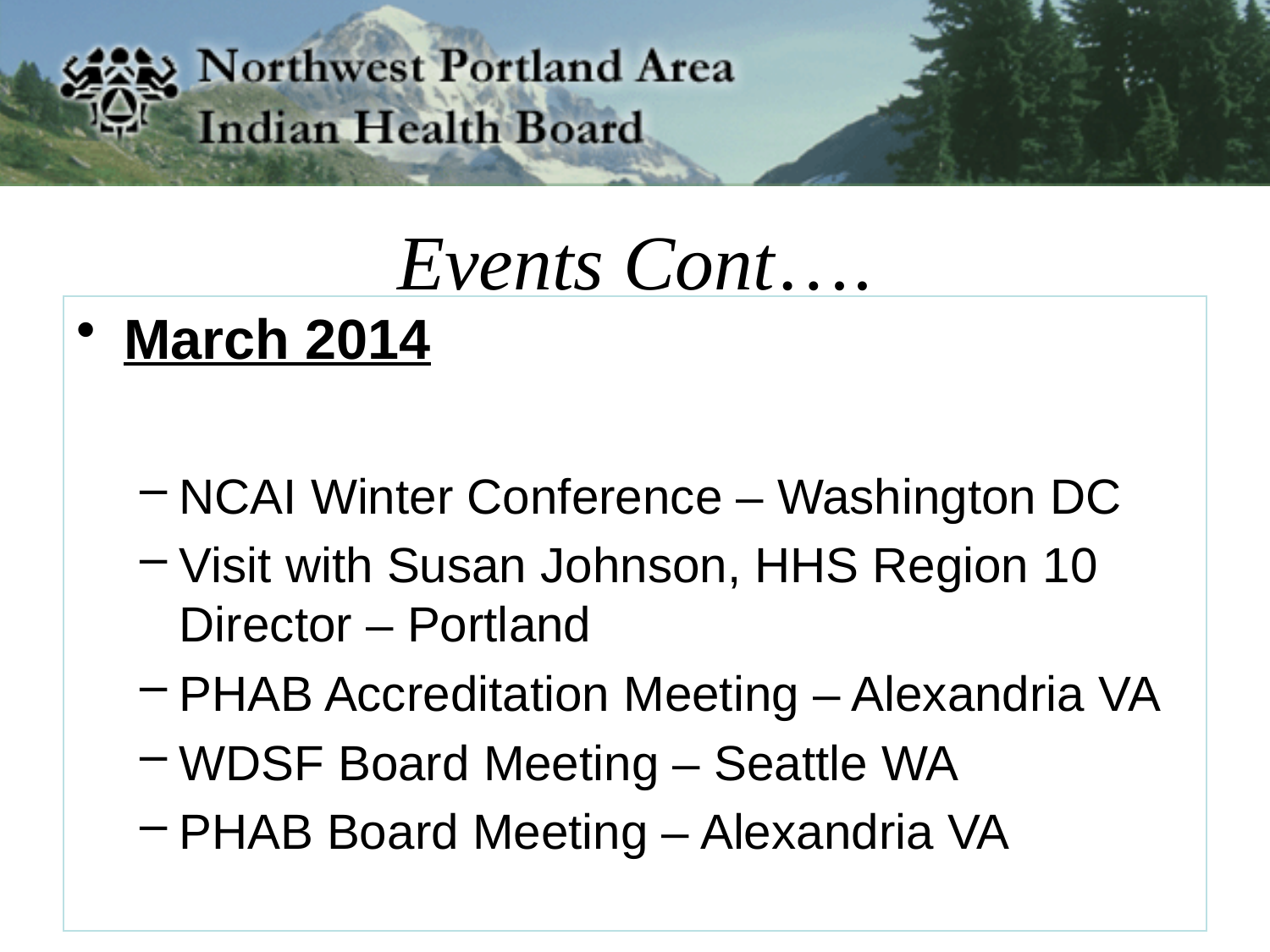

# Events Cont….
March 2014

NCAI Winter Conference – Washington DC
Visit with Susan Johnson, HHS Region 10 Director – Portland
PHAB Accreditation Meeting – Alexandria VA
WDSF Board Meeting – Seattle WA
PHAB Board Meeting – Alexandria VA